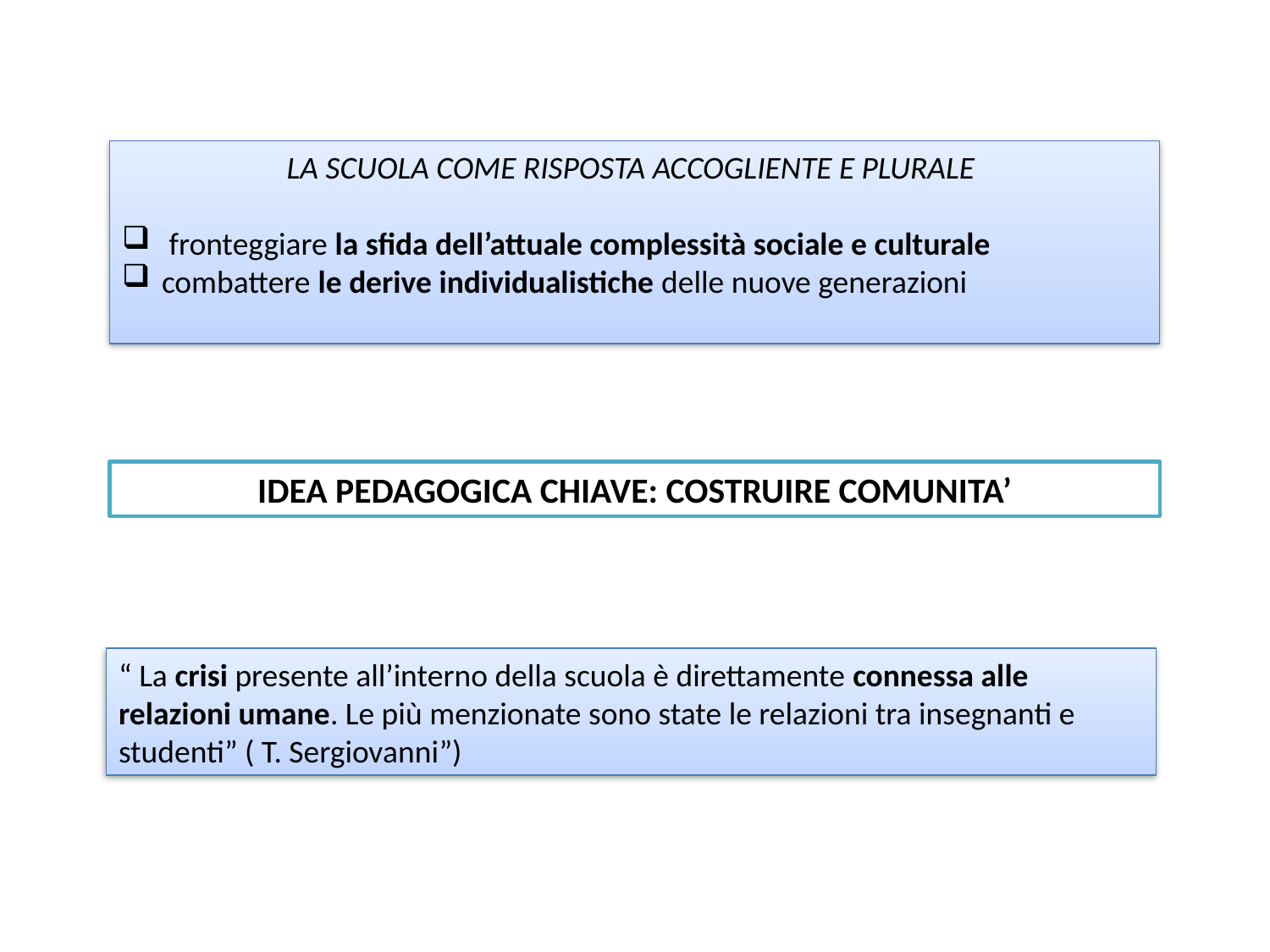

LA SCUOLA COME RISPOSTA ACCOGLIENTE E PLURALE

 fronteggiare la sfida dell’attuale complessità sociale e culturale
combattere le derive individualistiche delle nuove generazioni

IDEA PEDAGOGICA CHIAVE: COSTRUIRE COMUNITA’
“ La crisi presente all’interno della scuola è direttamente connessa alle relazioni umane. Le più menzionate sono state le relazioni tra insegnanti e studenti” ( T. Sergiovanni”)